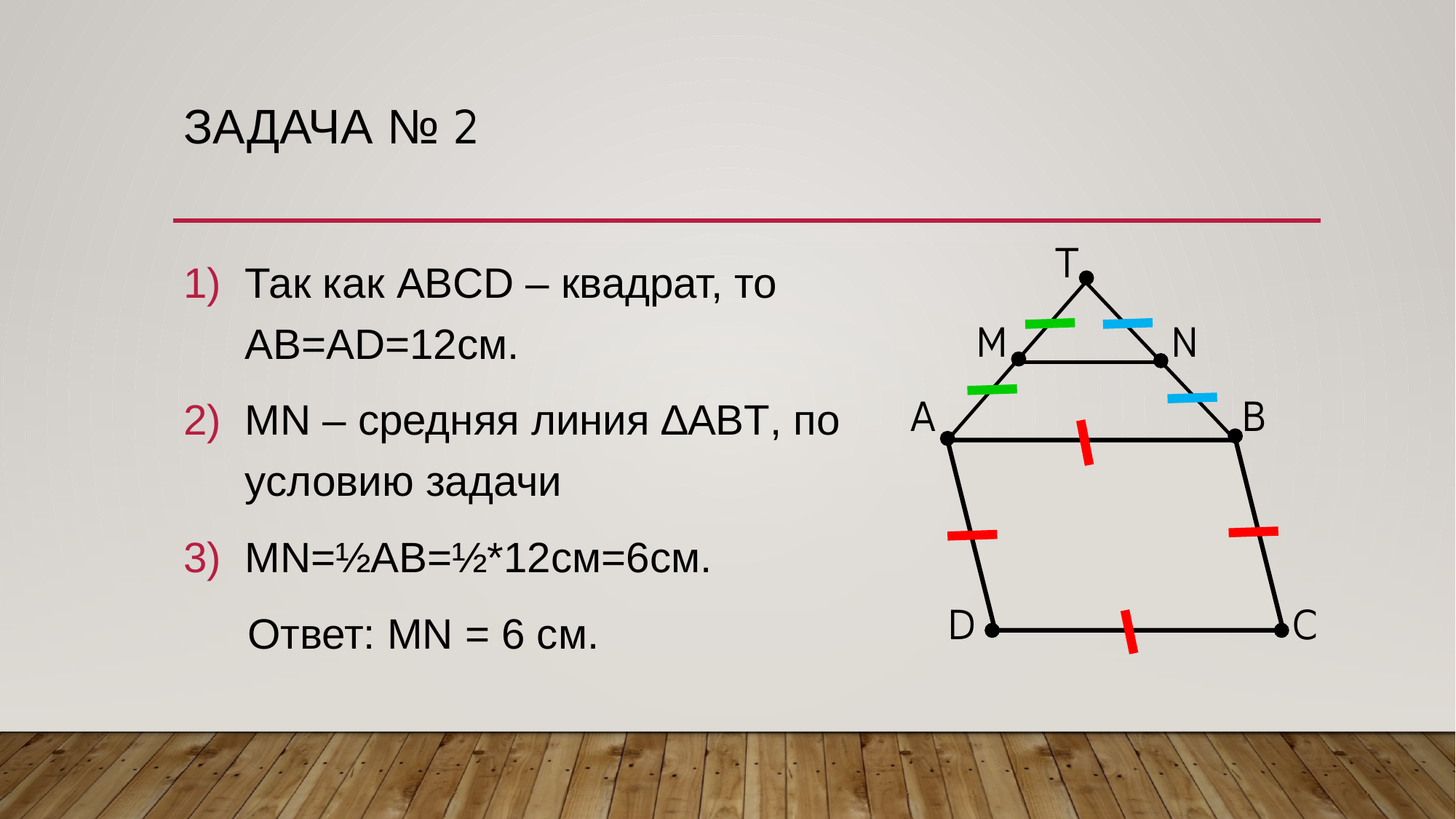

# Задача № 2
T
Так как ABCD – квадрат, то AB=AD=12см.
MN – средняя линия ∆ABT, по условию задачи
MN=½AB=½*12см=6см.
Ответ: MN = 6 см.

N
M

B
A

C
D